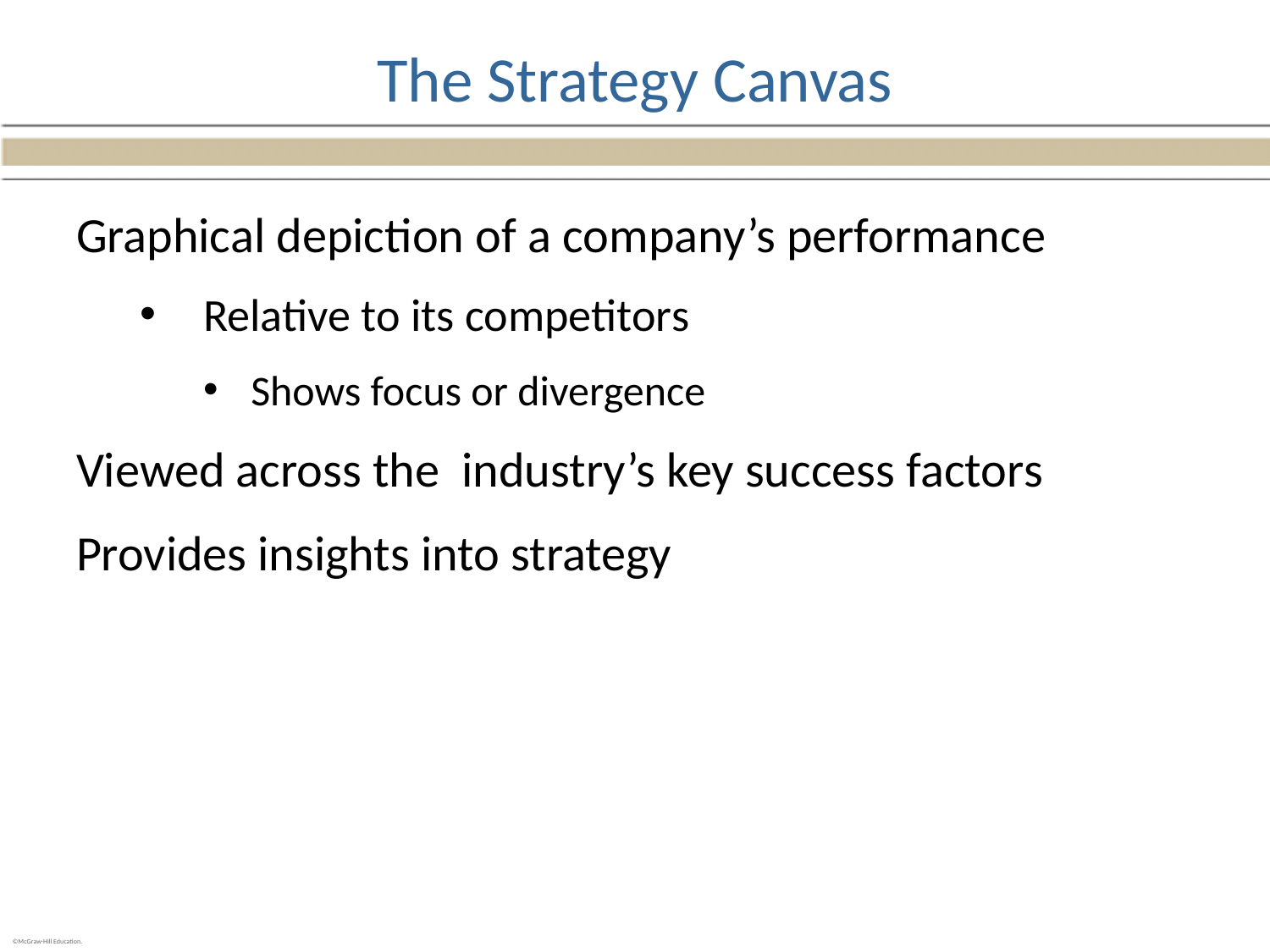

# The Strategy Canvas
Graphical depiction of a company’s performance
Relative to its competitors
Shows focus or divergence
Viewed across the  industry’s key success factors
Provides insights into strategy